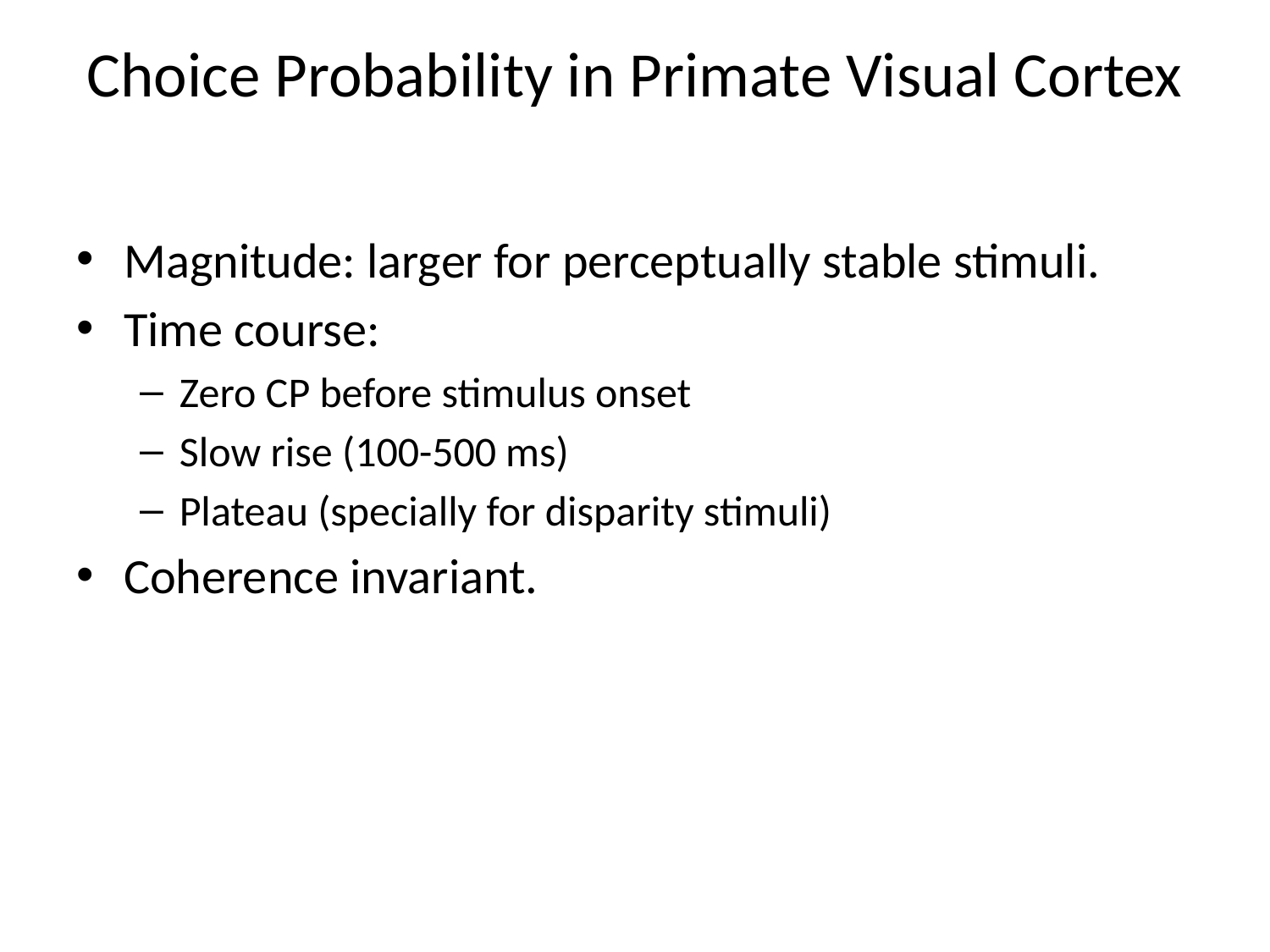

# Choice Probability in Primate Visual Cortex
Magnitude: larger for perceptually stable stimuli.
Time course:
Zero CP before stimulus onset
Slow rise (100-500 ms)
Plateau (specially for disparity stimuli)
Coherence invariant.